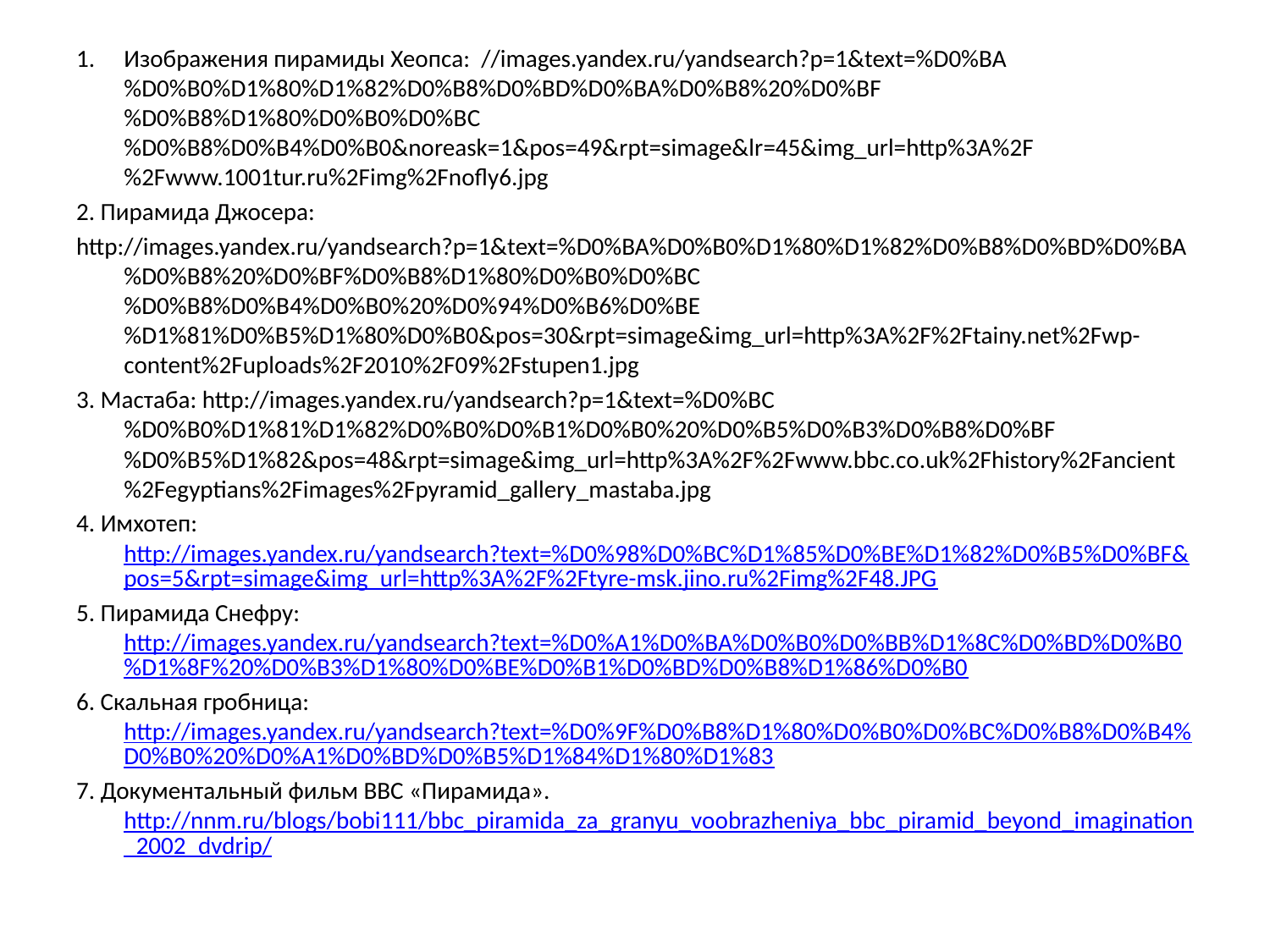

Изображения пирамиды Хеопса:  //images.yandex.ru/yandsearch?p=1&text=%D0%BA%D0%B0%D1%80%D1%82%D0%B8%D0%BD%D0%BA%D0%B8%20%D0%BF%D0%B8%D1%80%D0%B0%D0%BC%D0%B8%D0%B4%D0%B0&noreask=1&pos=49&rpt=simage&lr=45&img_url=http%3A%2F%2Fwww.1001tur.ru%2Fimg%2Fnofly6.jpg
2. Пирамида Джосера:
http://images.yandex.ru/yandsearch?p=1&text=%D0%BA%D0%B0%D1%80%D1%82%D0%B8%D0%BD%D0%BA%D0%B8%20%D0%BF%D0%B8%D1%80%D0%B0%D0%BC%D0%B8%D0%B4%D0%B0%20%D0%94%D0%B6%D0%BE%D1%81%D0%B5%D1%80%D0%B0&pos=30&rpt=simage&img_url=http%3A%2F%2Ftainy.net%2Fwp-content%2Fuploads%2F2010%2F09%2Fstupen1.jpg
3. Мастаба: http://images.yandex.ru/yandsearch?p=1&text=%D0%BC%D0%B0%D1%81%D1%82%D0%B0%D0%B1%D0%B0%20%D0%B5%D0%B3%D0%B8%D0%BF%D0%B5%D1%82&pos=48&rpt=simage&img_url=http%3A%2F%2Fwww.bbc.co.uk%2Fhistory%2Fancient%2Fegyptians%2Fimages%2Fpyramid_gallery_mastaba.jpg
4. Имхотеп: http://images.yandex.ru/yandsearch?text=%D0%98%D0%BC%D1%85%D0%BE%D1%82%D0%B5%D0%BF&pos=5&rpt=simage&img_url=http%3A%2F%2Ftyre-msk.jino.ru%2Fimg%2F48.JPG
5. Пирамида Снефру: http://images.yandex.ru/yandsearch?text=%D0%A1%D0%BA%D0%B0%D0%BB%D1%8C%D0%BD%D0%B0%D1%8F%20%D0%B3%D1%80%D0%BE%D0%B1%D0%BD%D0%B8%D1%86%D0%B0
6. Скальная гробница: http://images.yandex.ru/yandsearch?text=%D0%9F%D0%B8%D1%80%D0%B0%D0%BC%D0%B8%D0%B4%D0%B0%20%D0%A1%D0%BD%D0%B5%D1%84%D1%80%D1%83
7. Документальный фильм ВВС «Пирамида». http://nnm.ru/blogs/bobi111/bbc_piramida_za_granyu_voobrazheniya_bbc_piramid_beyond_imagination_2002_dvdrip/